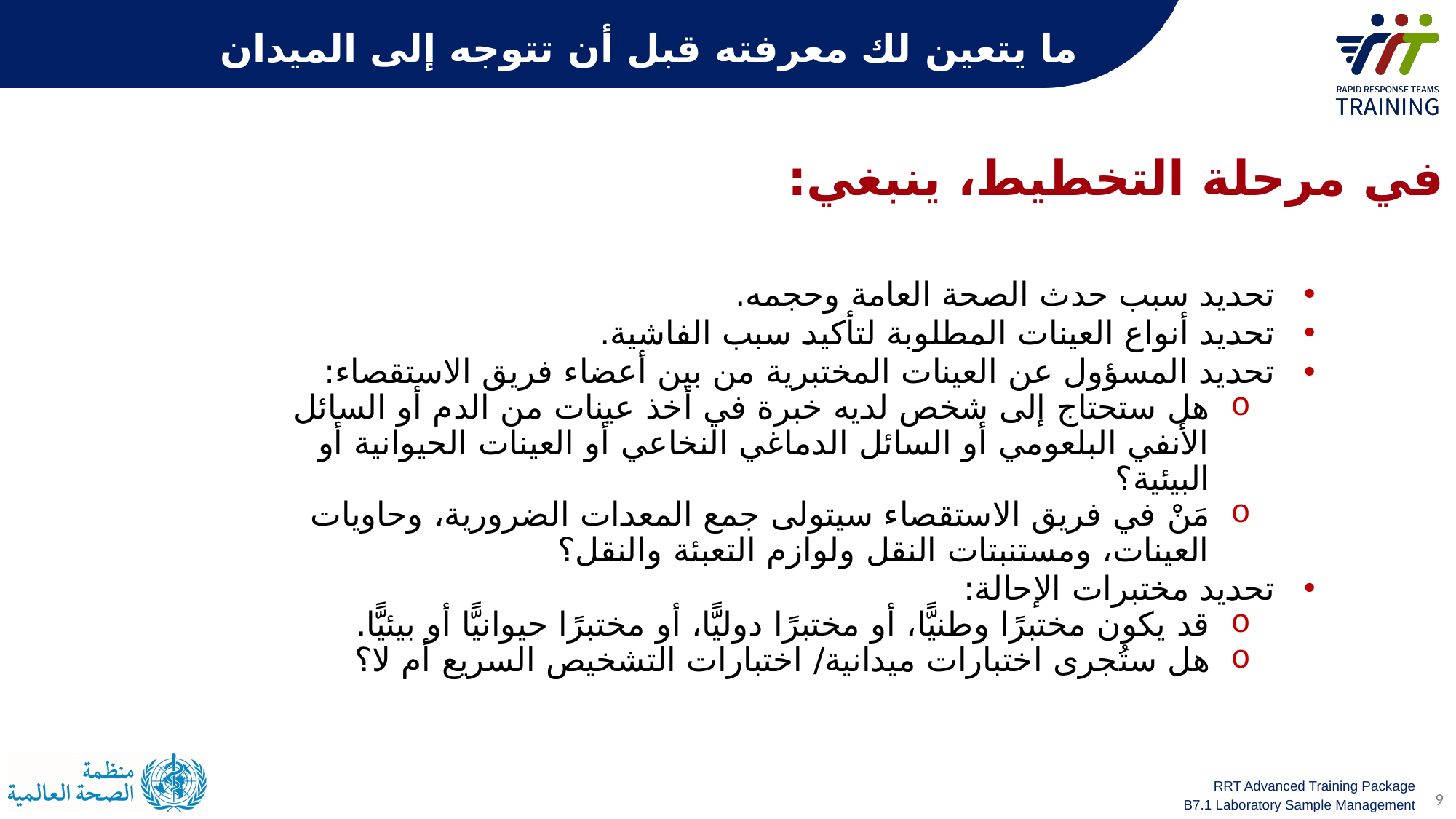

ما يتعين لك معرفته قبل أن تتوجه إلى الميدان
في مرحلة التخطيط، ينبغي:
تحديد سبب حدث الصحة العامة وحجمه.
تحديد أنواع العينات المطلوبة لتأكيد سبب الفاشية.
تحديد المسؤول عن العينات المختبرية من بين أعضاء فريق الاستقصاء:
هل ستحتاج إلى شخص لديه خبرة في أخذ عينات من الدم أو السائل الأنفي البلعومي أو السائل الدماغي النخاعي أو العينات الحيوانية أو البيئية؟
مَنْ في فريق الاستقصاء سيتولى جمع المعدات الضرورية، وحاويات العينات، ومستنبتات النقل ولوازم التعبئة والنقل؟
تحديد مختبرات الإحالة:
قد يكون مختبرًا وطنيًّا، أو مختبرًا دوليًّا، أو مختبرًا حيوانيًّا أو بيئيًّا.
هل ستُجرى اختبارات ميدانية/ اختبارات التشخيص السريع أم لا؟